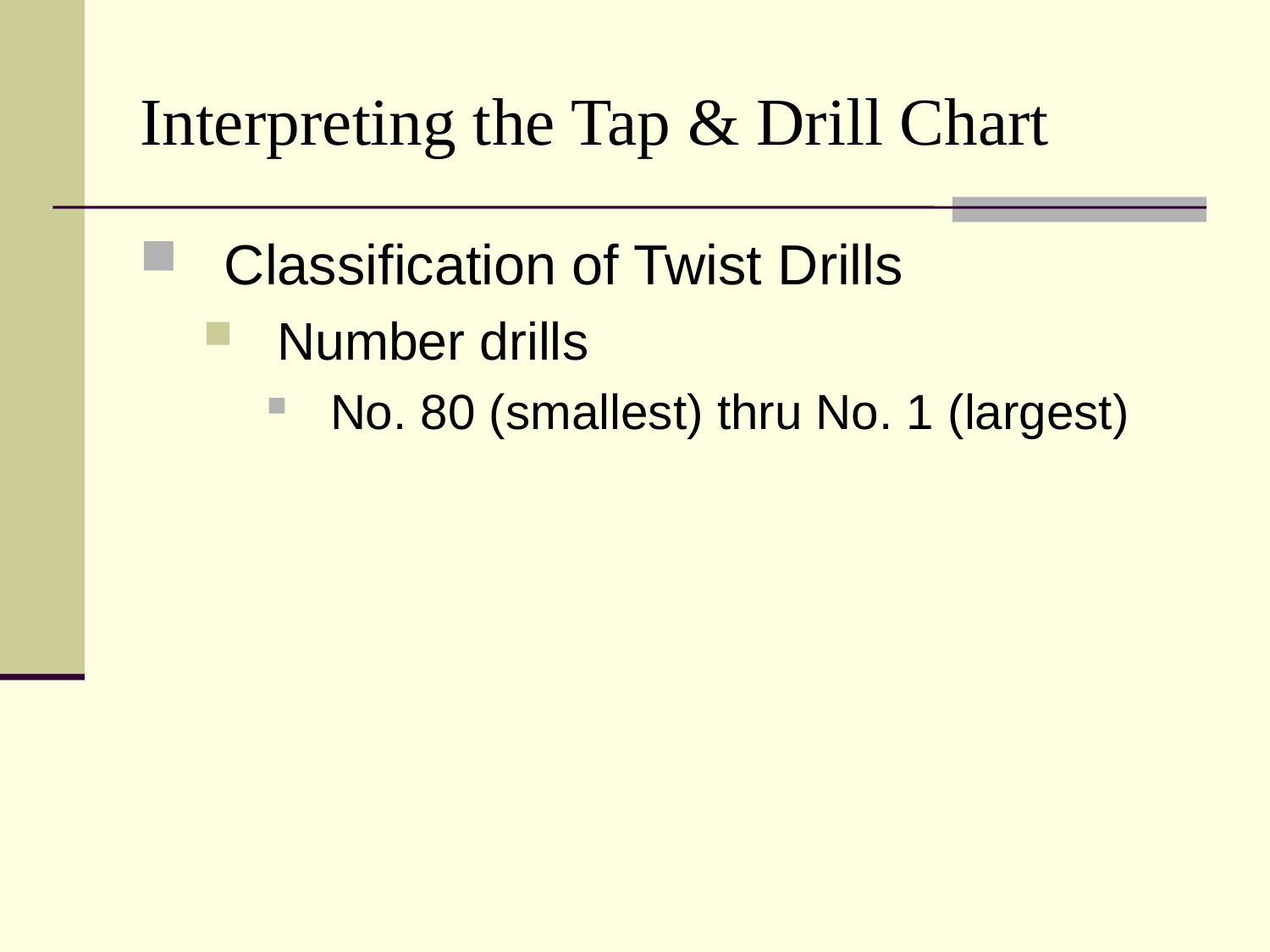

# Interpreting the Tap & Drill Chart
Classification of Twist Drills
Number drills
No. 80 (smallest) thru No. 1 (largest)